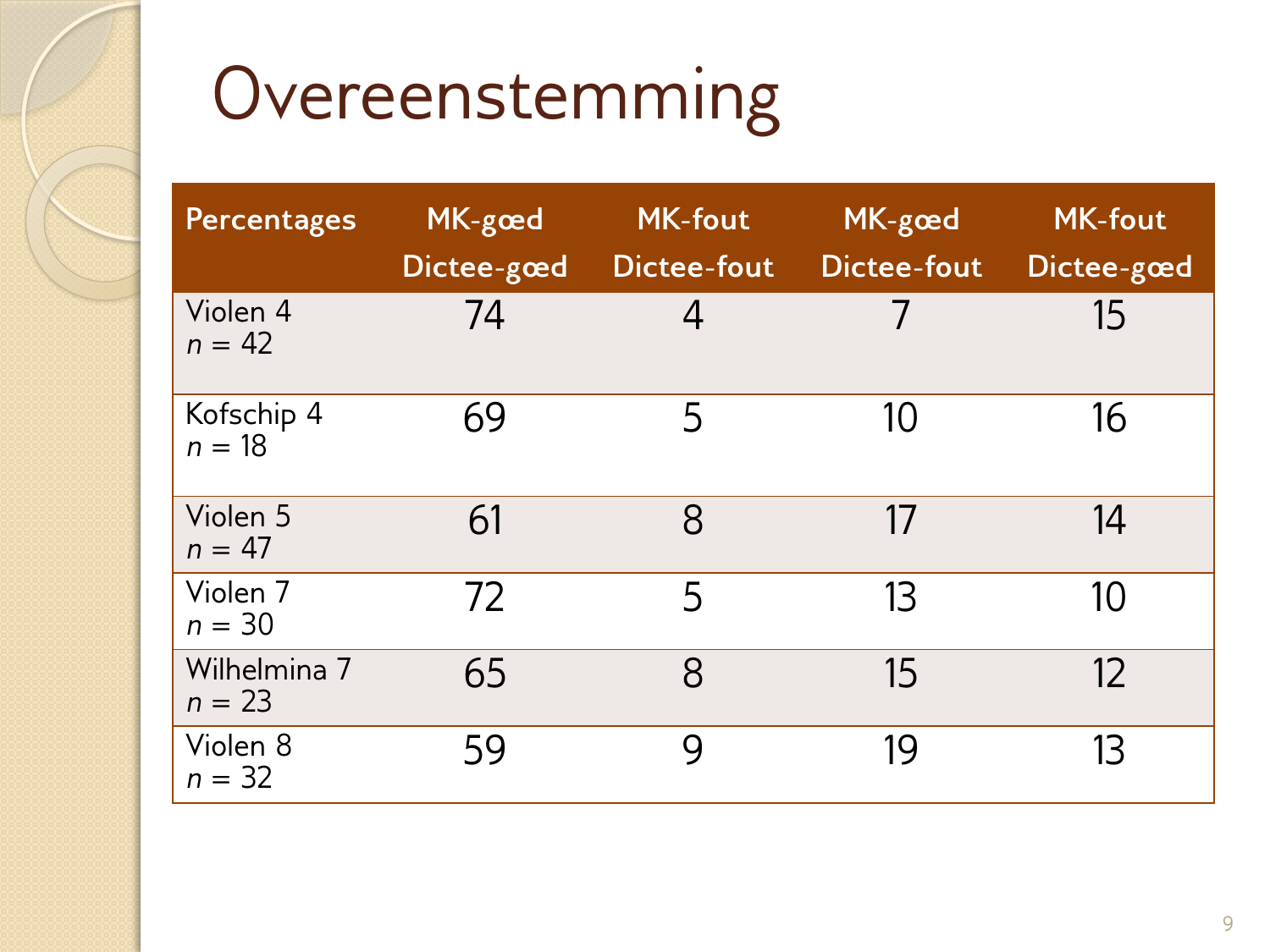

# Overeenstemming
| Percentages | MK-goed Dictee-goed | MK-fout Dictee-fout | MK-goed Dictee-fout | MK-fout Dictee-goed |
| --- | --- | --- | --- | --- |
| Violen 4 n = 42 | 74 | 4 | 7 | 15 |
| Kofschip 4 n = 18 | 69 | 5 | 10 | 16 |
| Violen 5 n = 47 | 61 | 8 | 17 | 14 |
| Violen 7 n = 30 | 72 | 5 | 13 | 10 |
| Wilhelmina 7 n = 23 | 65 | 8 | 15 | 12 |
| Violen 8 n = 32 | 59 | 9 | 19 | 13 |
9